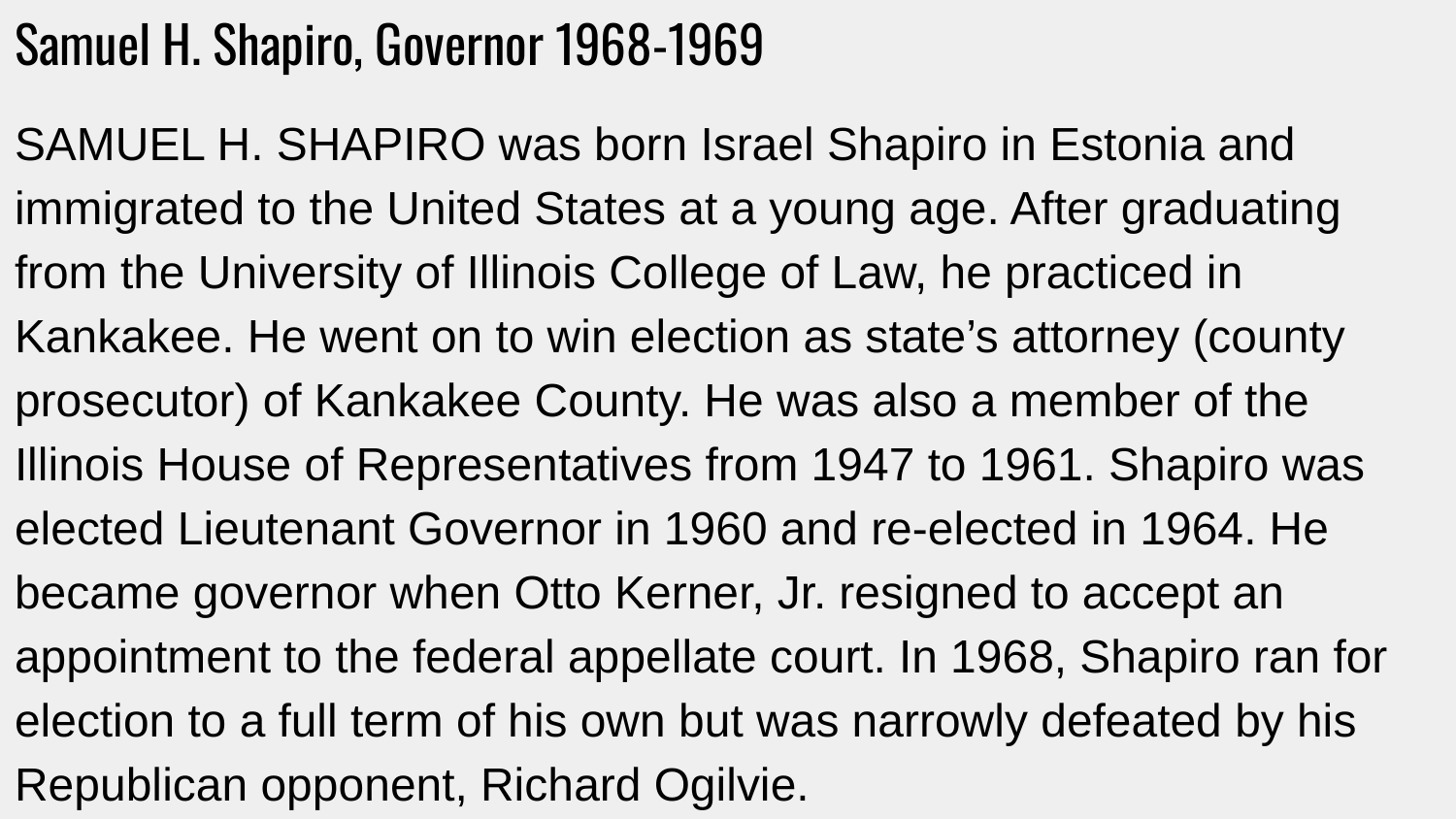

# Samuel H. Shapiro, Governor 1968-1969
SAMUEL H. SHAPIRO was born Israel Shapiro in Estonia and immigrated to the United States at a young age. After graduating from the University of Illinois College of Law, he practiced in Kankakee. He went on to win election as state’s attorney (county prosecutor) of Kankakee County. He was also a member of the Illinois House of Representatives from 1947 to 1961. Shapiro was elected Lieutenant Governor in 1960 and re-elected in 1964. He became governor when Otto Kerner, Jr. resigned to accept an appointment to the federal appellate court. In 1968, Shapiro ran for election to a full term of his own but was narrowly defeated by his Republican opponent, Richard Ogilvie.